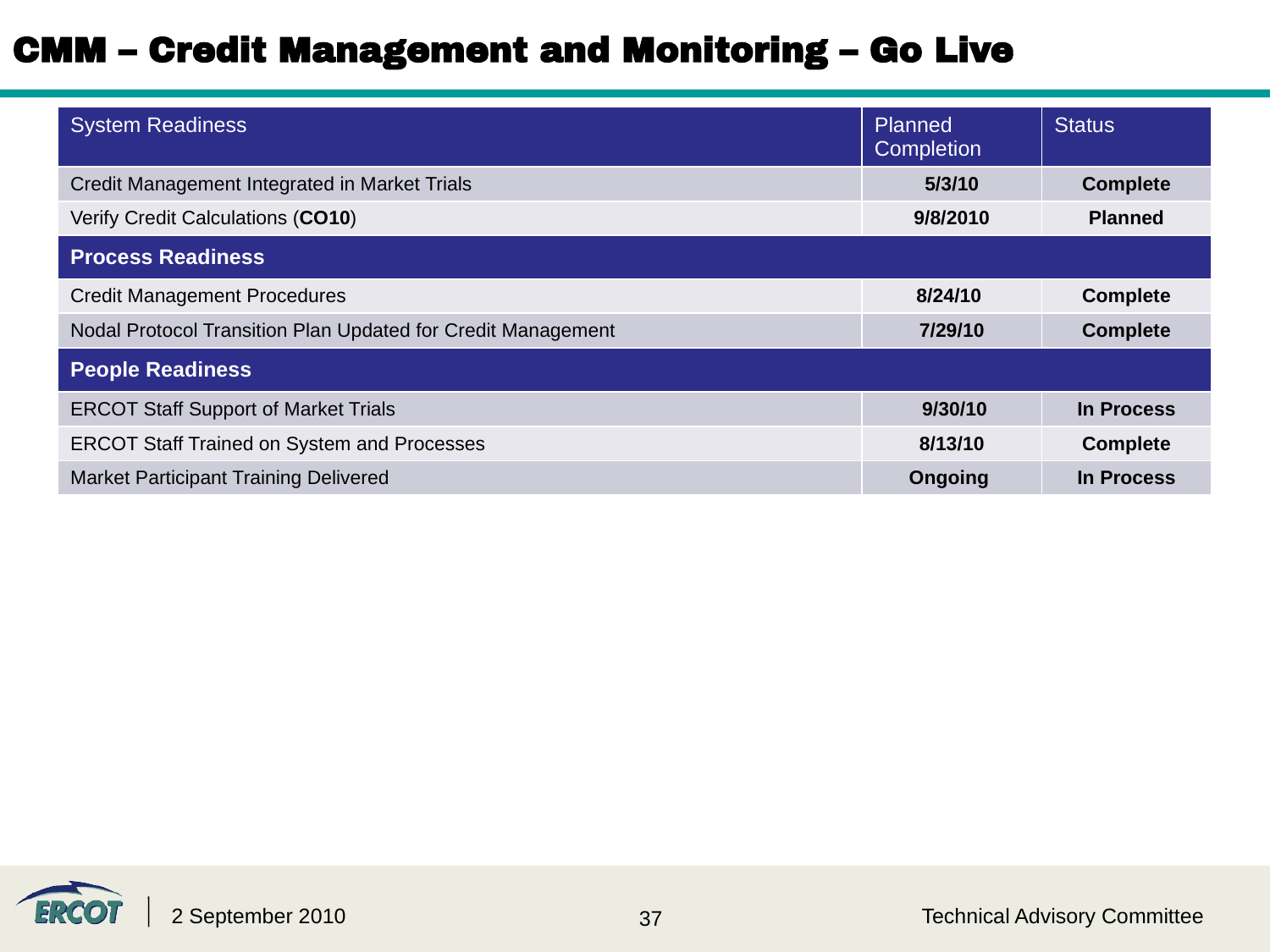

CMM – Credit Management and Monitoring – Go Live
| System Readiness | Planned Completion | Status |
| --- | --- | --- |
| Credit Management Integrated in Market Trials | 5/3/10 | Complete |
| Verify Credit Calculations (CO10) | 9/8/2010 | Planned |
| Process Readiness |  |  |
| Credit Management Procedures | 8/24/10 | Complete |
| Nodal Protocol Transition Plan Updated for Credit Management | 7/29/10 | Complete |
| People Readiness |  |  |
| ERCOT Staff Support of Market Trials | 9/30/10 | In Process |
| ERCOT Staff Trained on System and Processes | 8/13/10 | Complete |
| Market Participant Training Delivered | Ongoing | In Process |
2 September 2010
Technical Advisory Committee